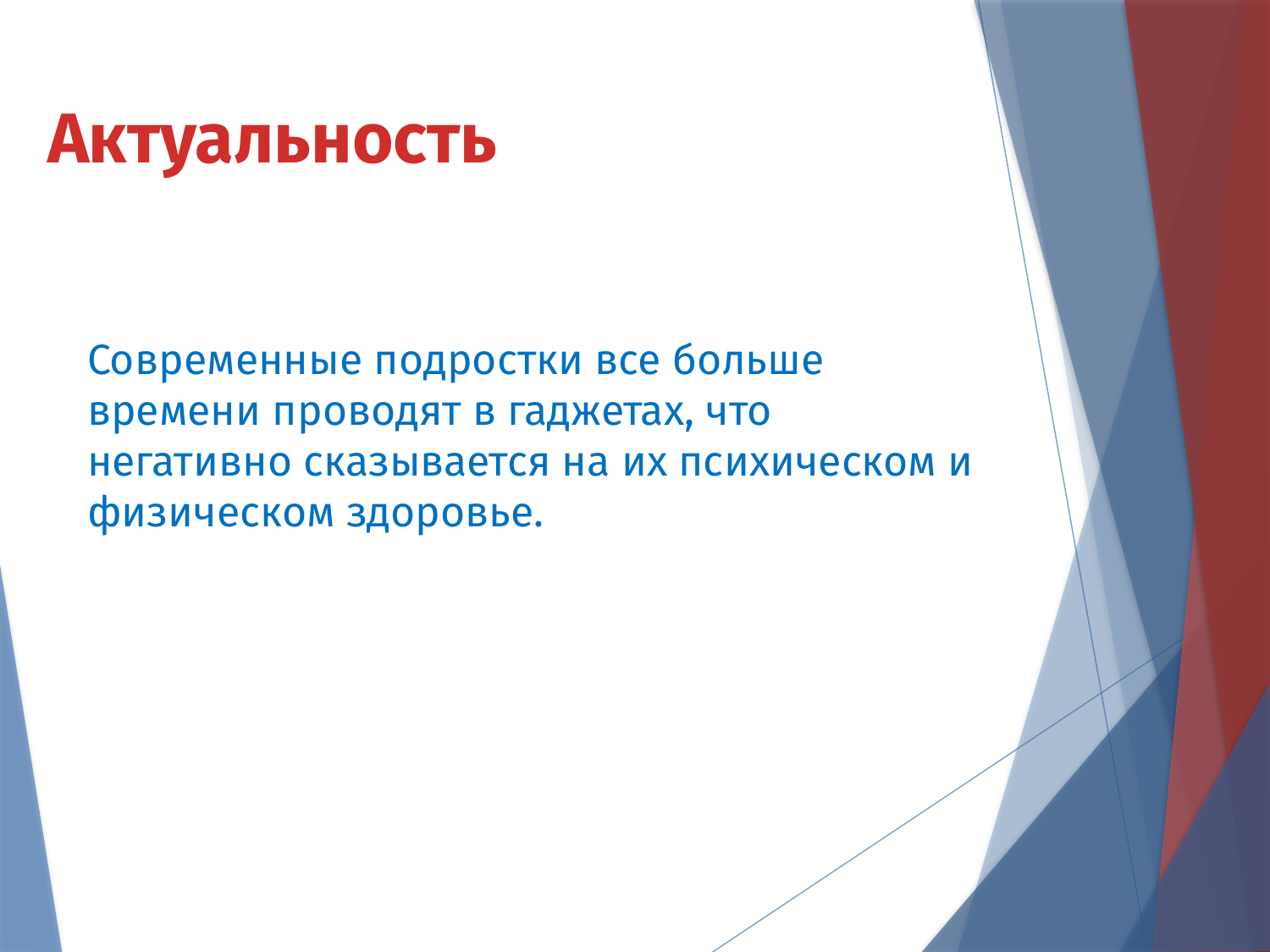

Актуальность

Современные подростки все больше времени проводят в гаджетах, что негативно сказывается на их психическом и физическом здоровье.